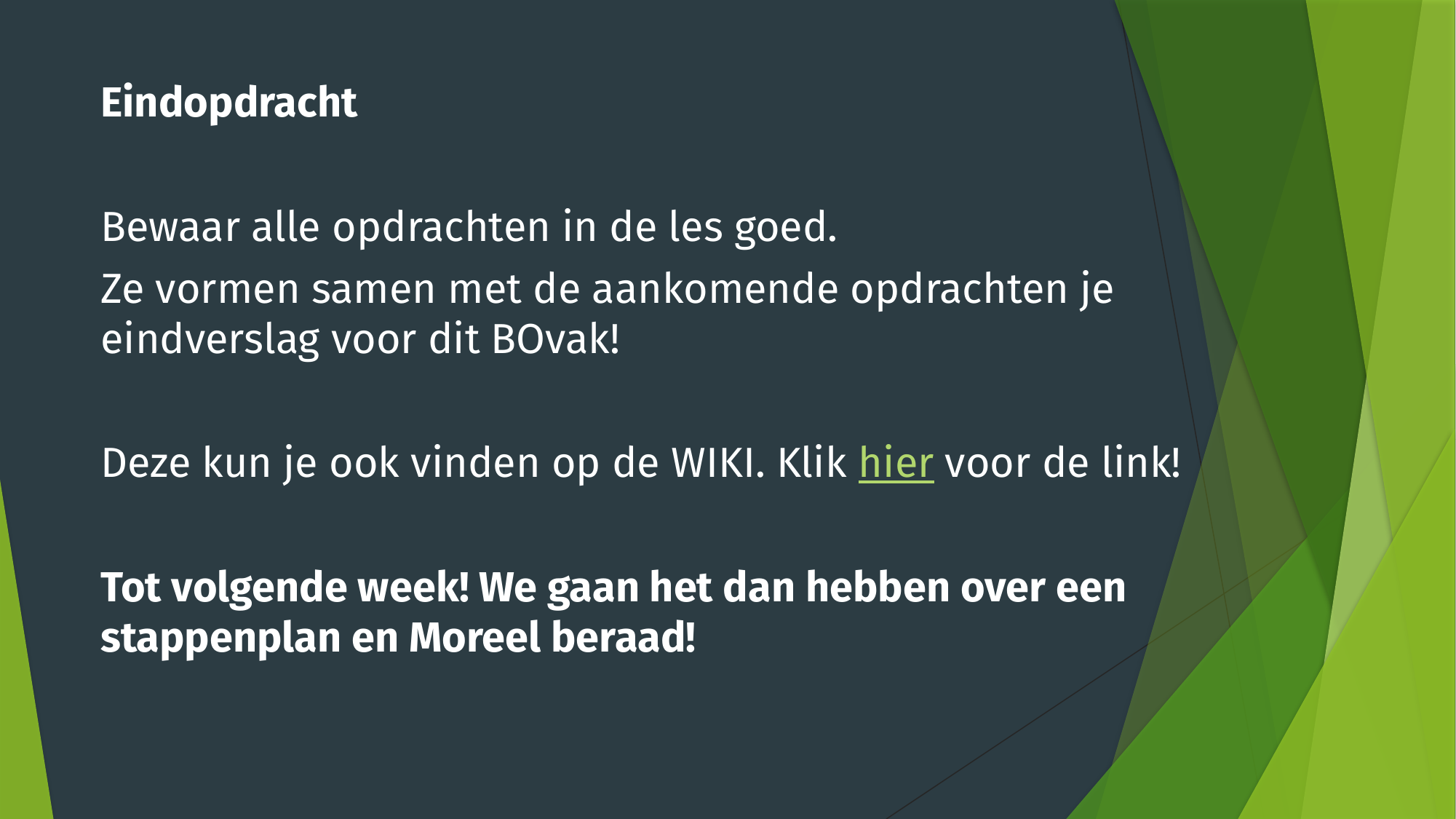

Eindopdracht

Bewaar alle opdrachten in de les goed.
Ze vormen samen met de aankomende opdrachten je eindverslag voor dit BOvak!

Deze kun je ook vinden op de WIKI. Klik hier voor de link!

Tot volgende week! We gaan het dan hebben over een stappenplan en Moreel beraad!